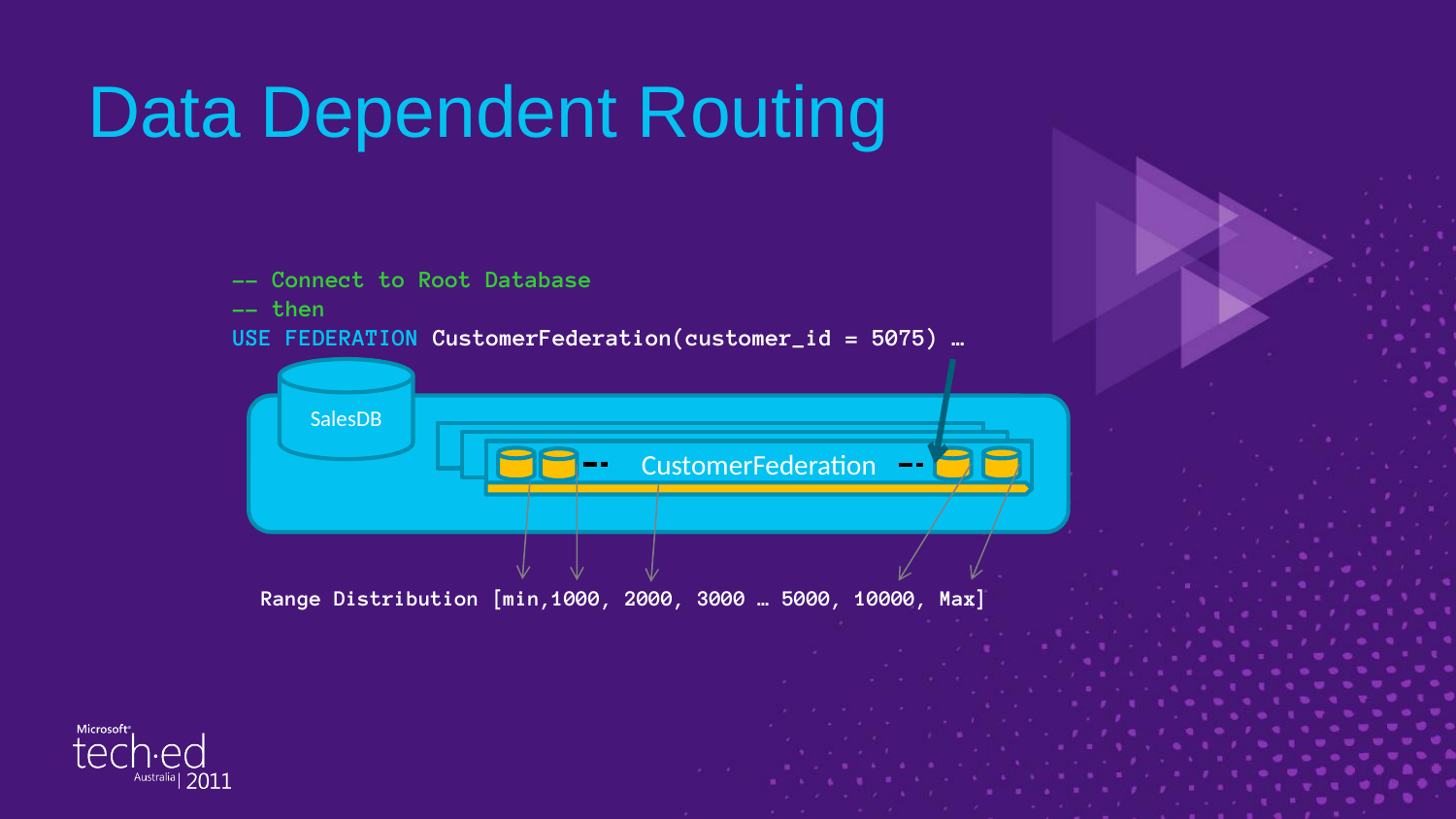

# Data Dependent Routing
-- Connect to Root Database
-- then
USE FEDERATION CustomerFederation(customer_id = 5075) …
SalesDB

Orders_federation
CustomerFederationeration
CustomerFederation

   Range Distribution [min,1000, 2000, 3000 … 5000, 10000, Max]